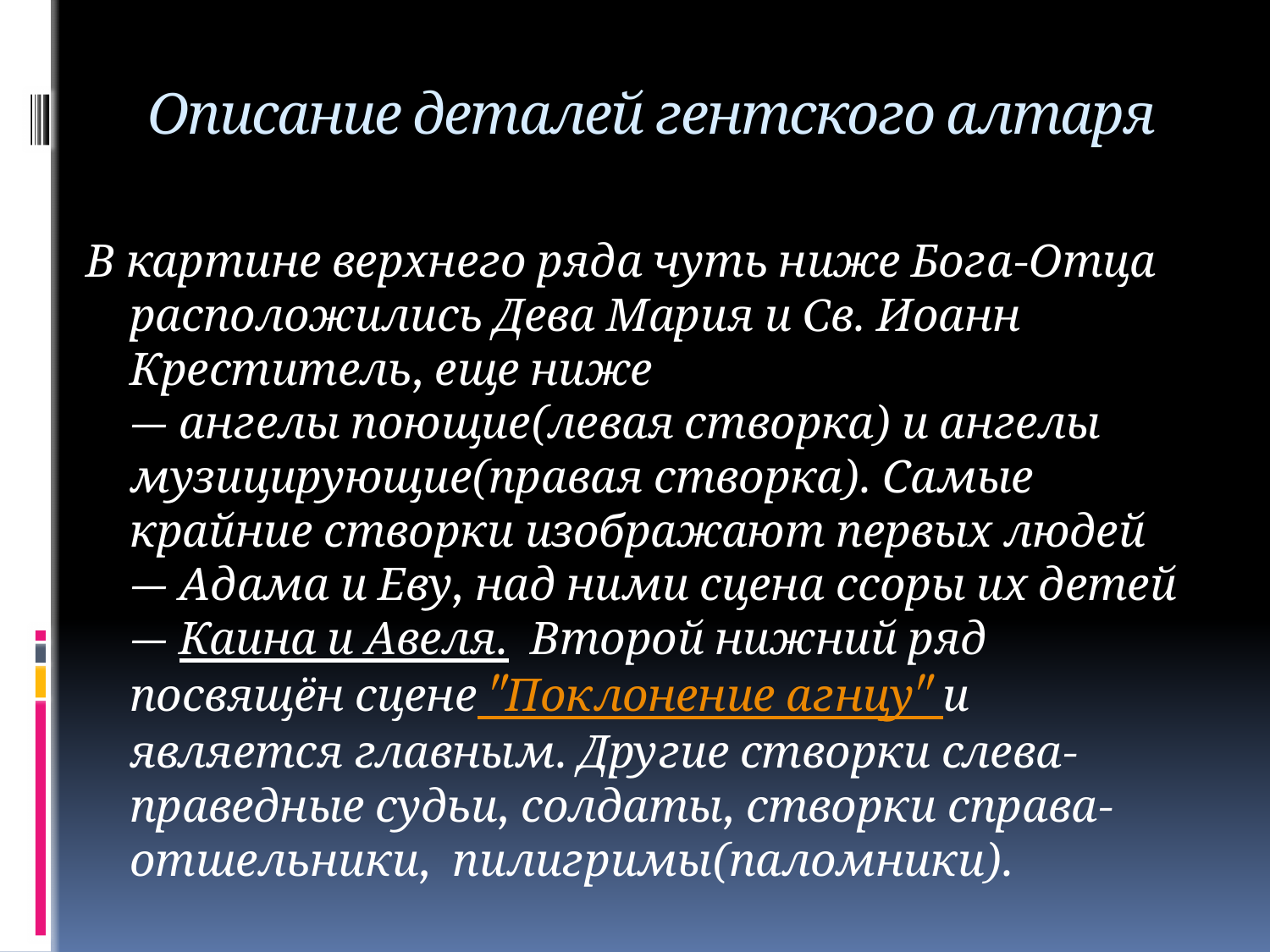

# Описание деталей гентского алтаря
В картине верхнего ряда чуть ниже Бога-Отца расположились Дева Мария и Cв. Иоанн Креститель, еще ниже
— ангелы поющие(левая створка) и ангелы музицирующие(правая створка). Самые крайние створки изображают первых людей — Адама и Еву, над ними сцена ссоры их детей — Каина и Авеля.  Второй нижний ряд посвящён сцене "Поклонение агнцу" и является главным. Другие створки слева- праведные судьи, солдаты, створки справа- отшельники,  пилигримы(паломники).